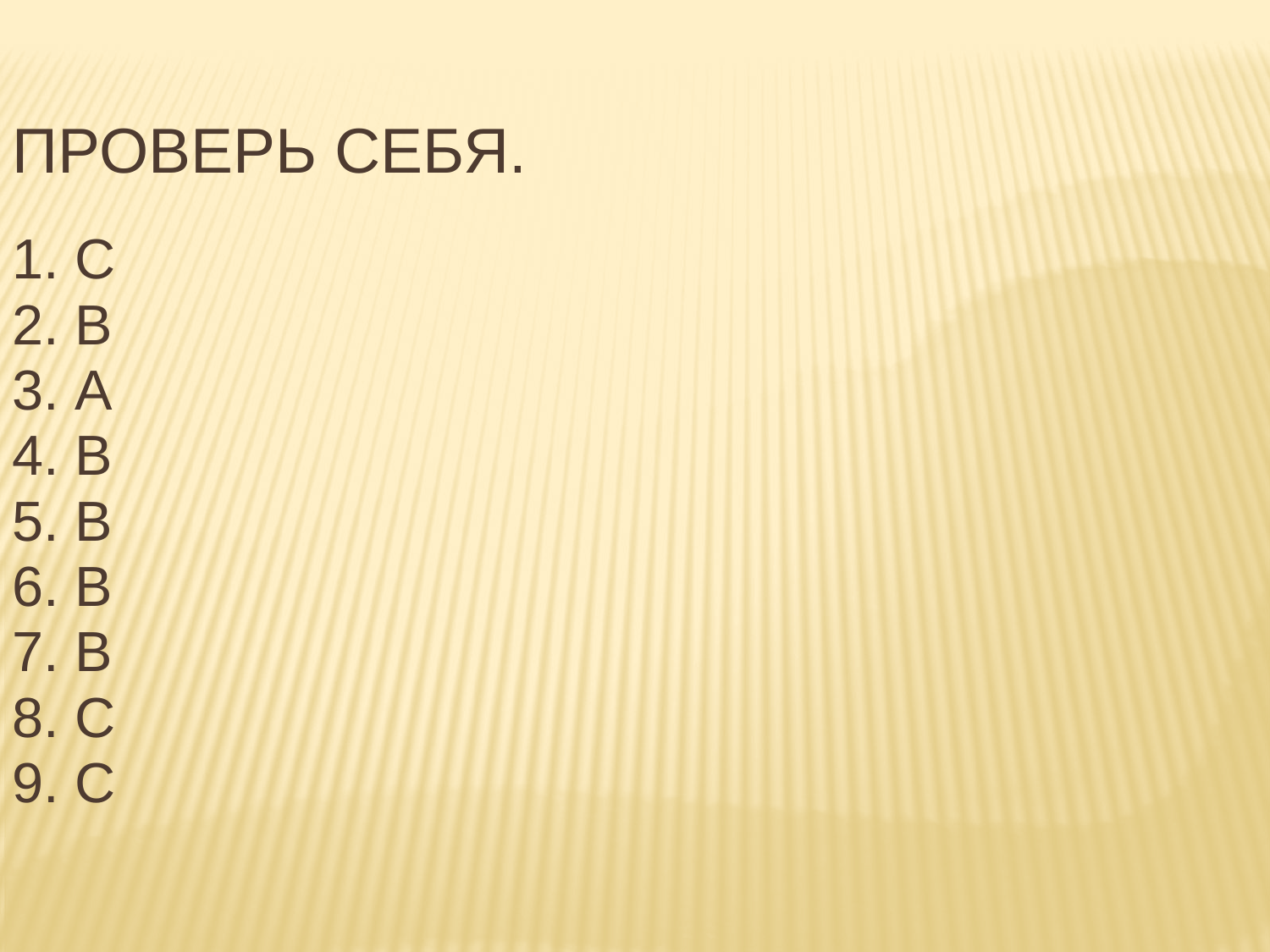

Проверь себя.

1. C
2. B
3. A
4. B
5. B
6. B
7. B
8. C
9. C